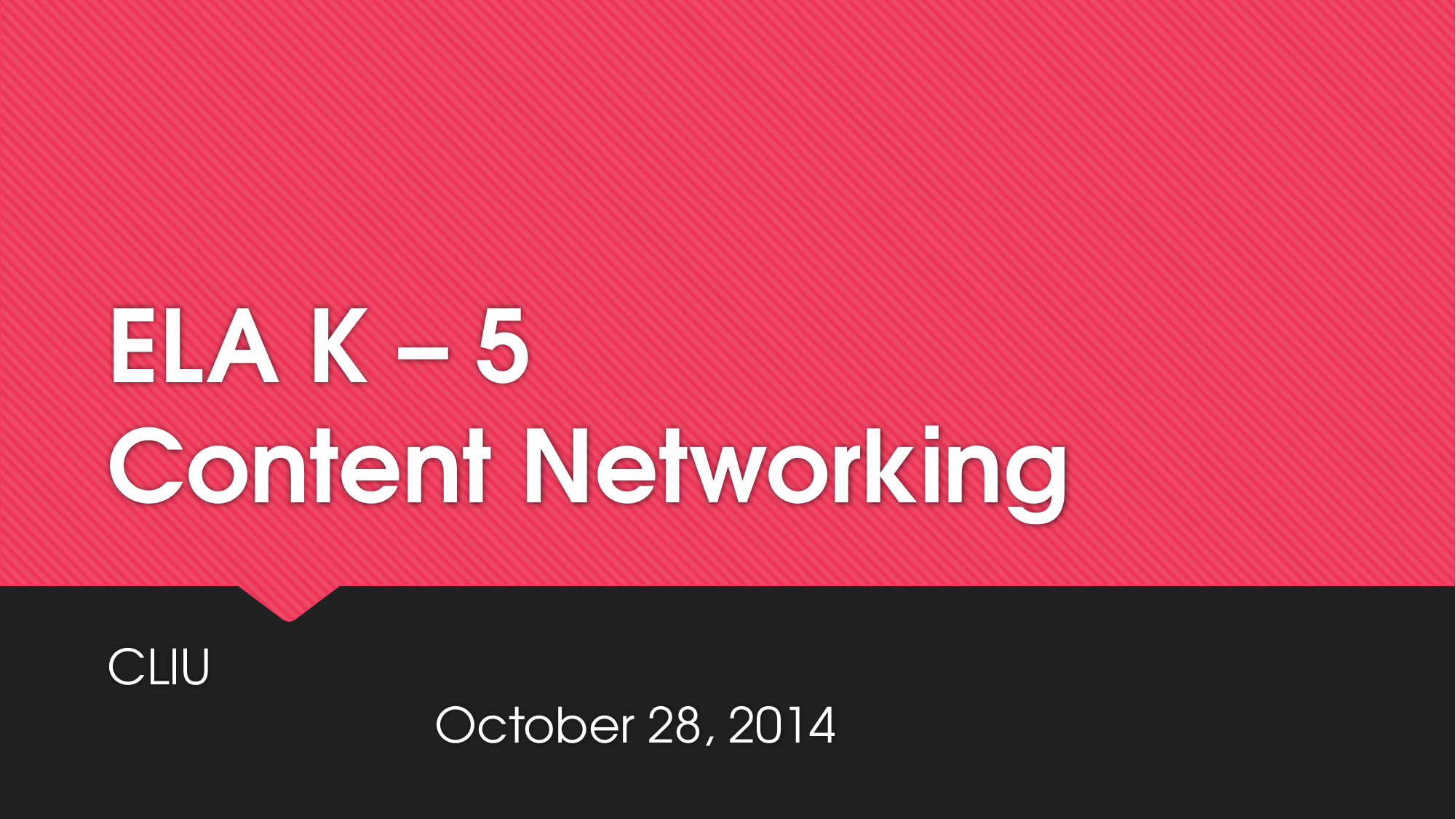

# ELA K – 5 Content Networking
CLIU														October 28, 2014